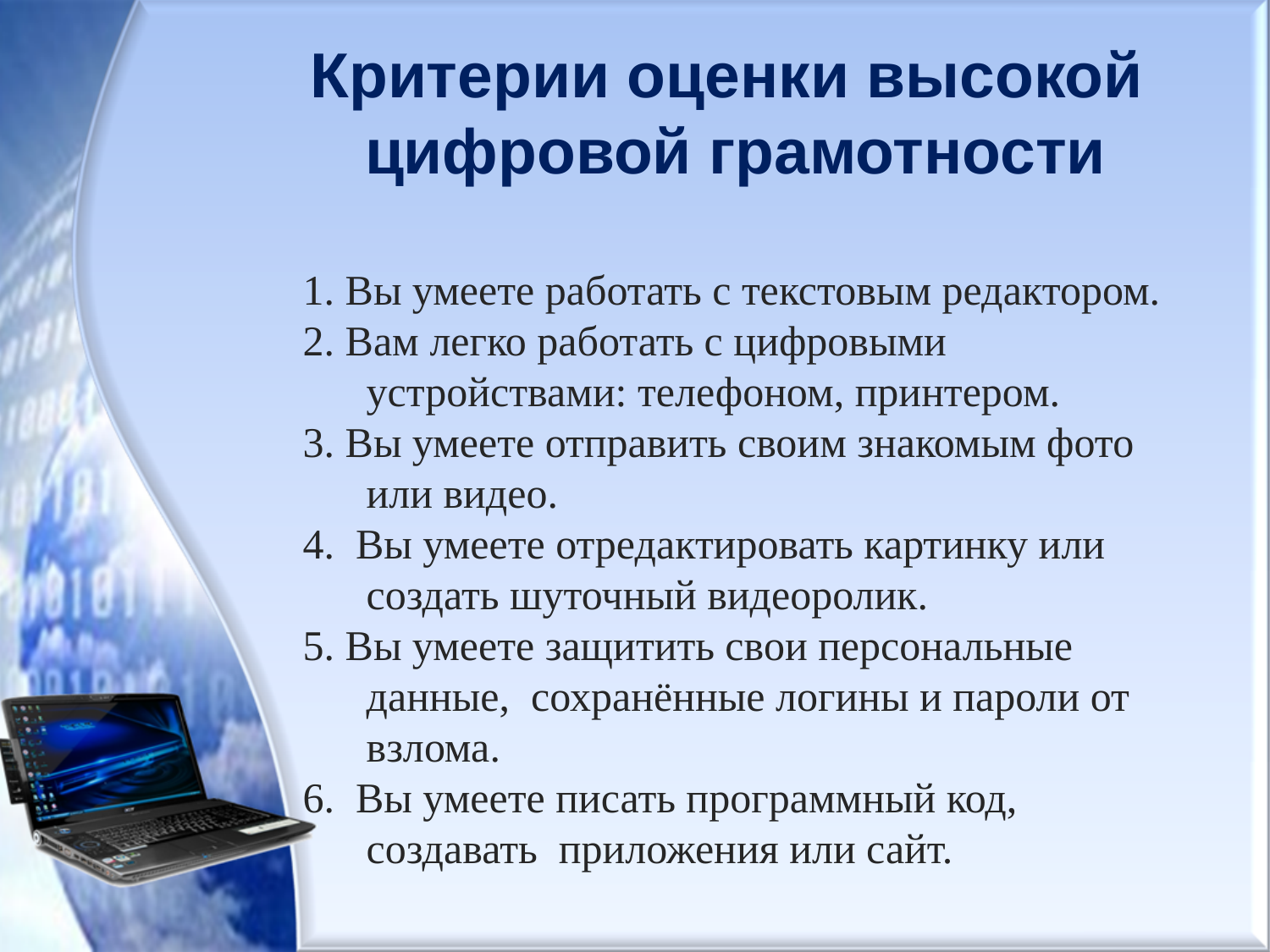

Критерии оценки высокой  цифровой грамотности

1. Вы умеете работать с текстовым редактором.
2. Вам легко работать с цифровыми устройствами: телефоном, принтером.
3. Вы умеете отправить своим знакомым фото или видео.
4.  Вы умеете отредактировать картинку или создать шуточный видеоролик.
5. Вы умеете защитить свои персональные данные,  сохранённые логины и пароли от взлома.
6.  Вы умеете писать программный код, создавать  приложения или сайт.